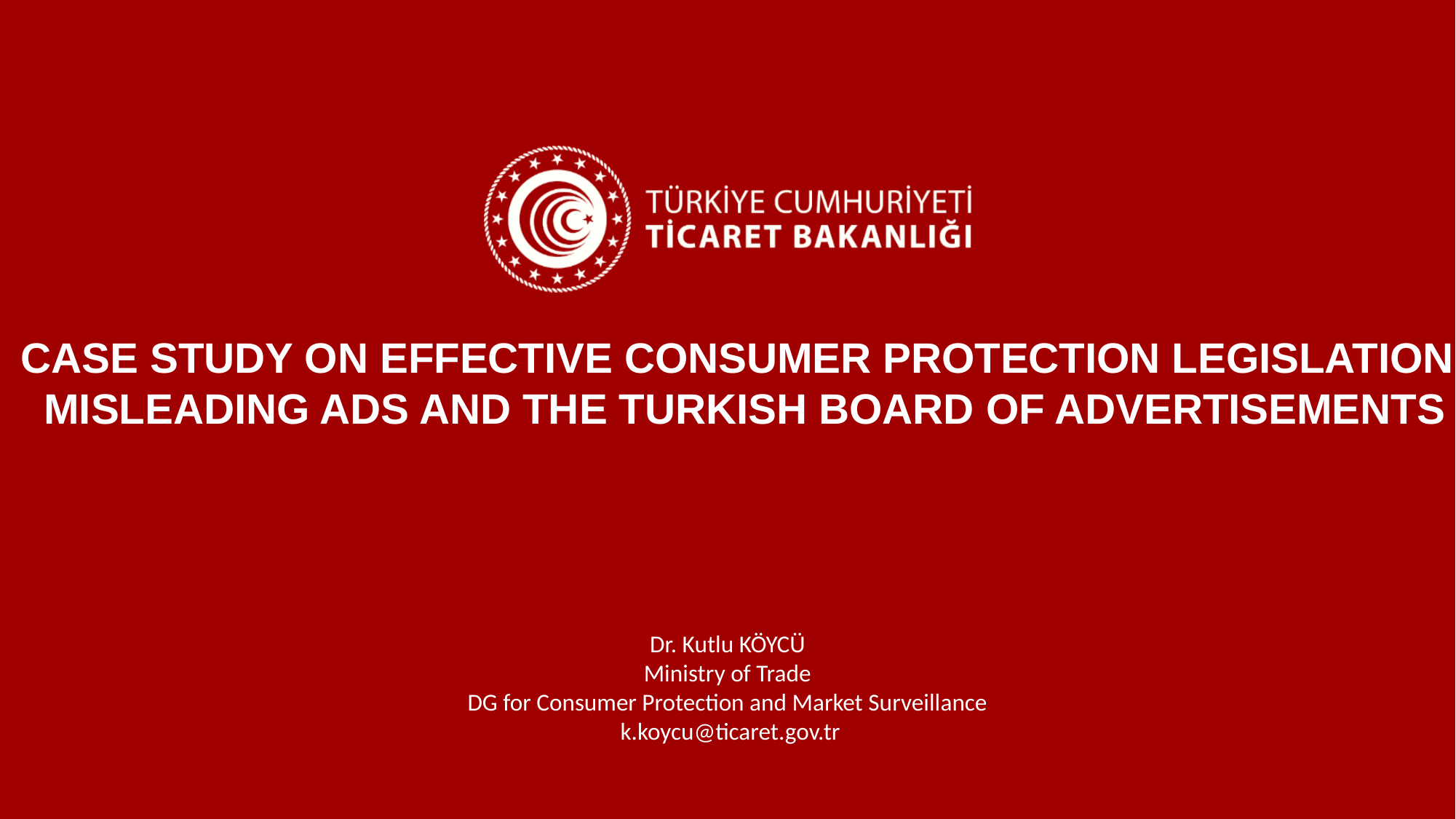

CASE STUDY ON EFFECTIVE CONSUMER PROTECTION LEGISLATION:
MISLEADING ADS AND THE TURKISH BOARD OF ADVERTISEMENTS
Dr. Kutlu KÖYCÜ
Ministry of Trade
DG for Consumer Protection and Market Surveillance
 k.koycu@ticaret.gov.tr